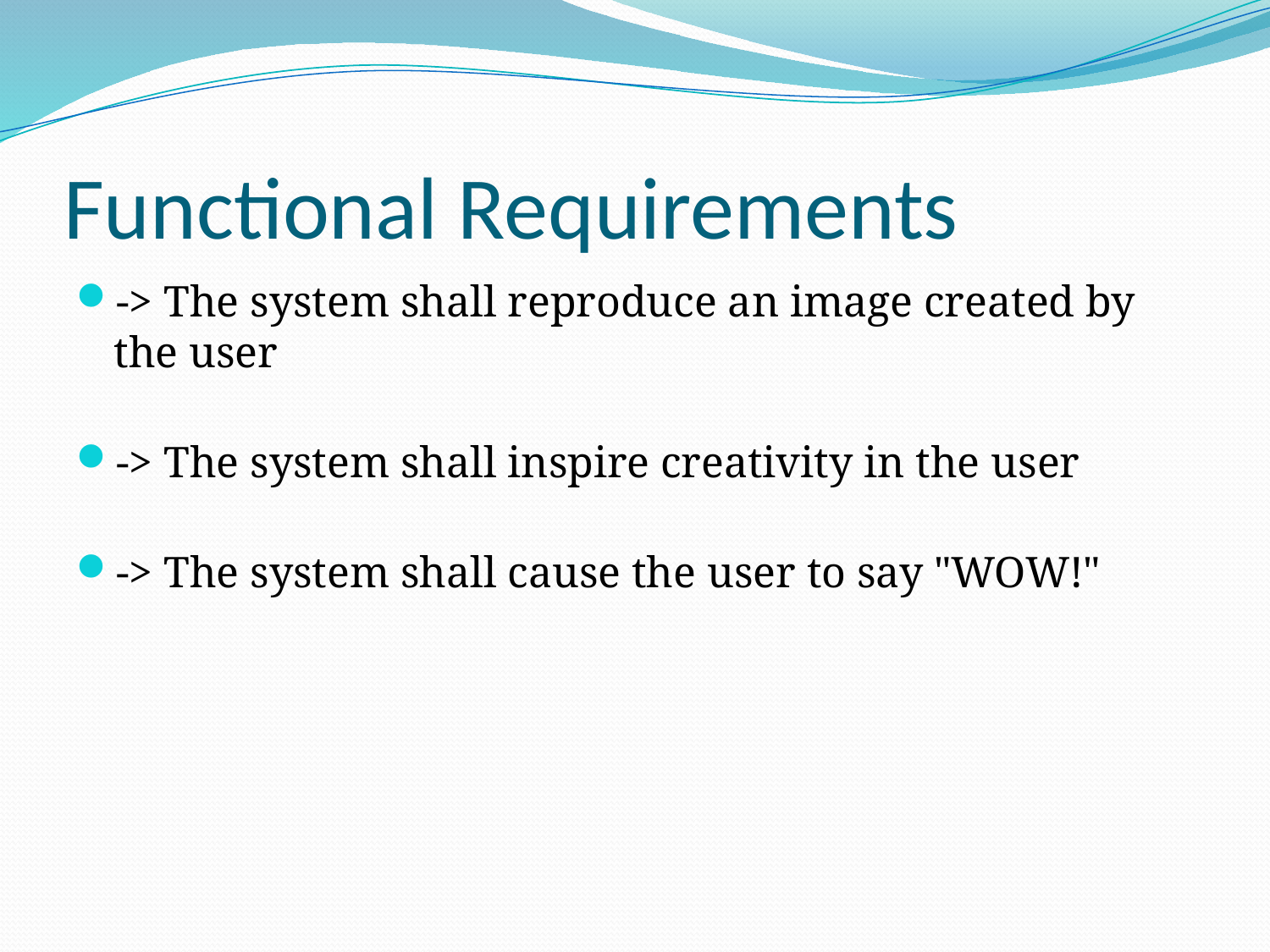

# Functional Requirements
-> The system shall reproduce an image created by the user
-> The system shall inspire creativity in the user
-> The system shall cause the user to say "WOW!"